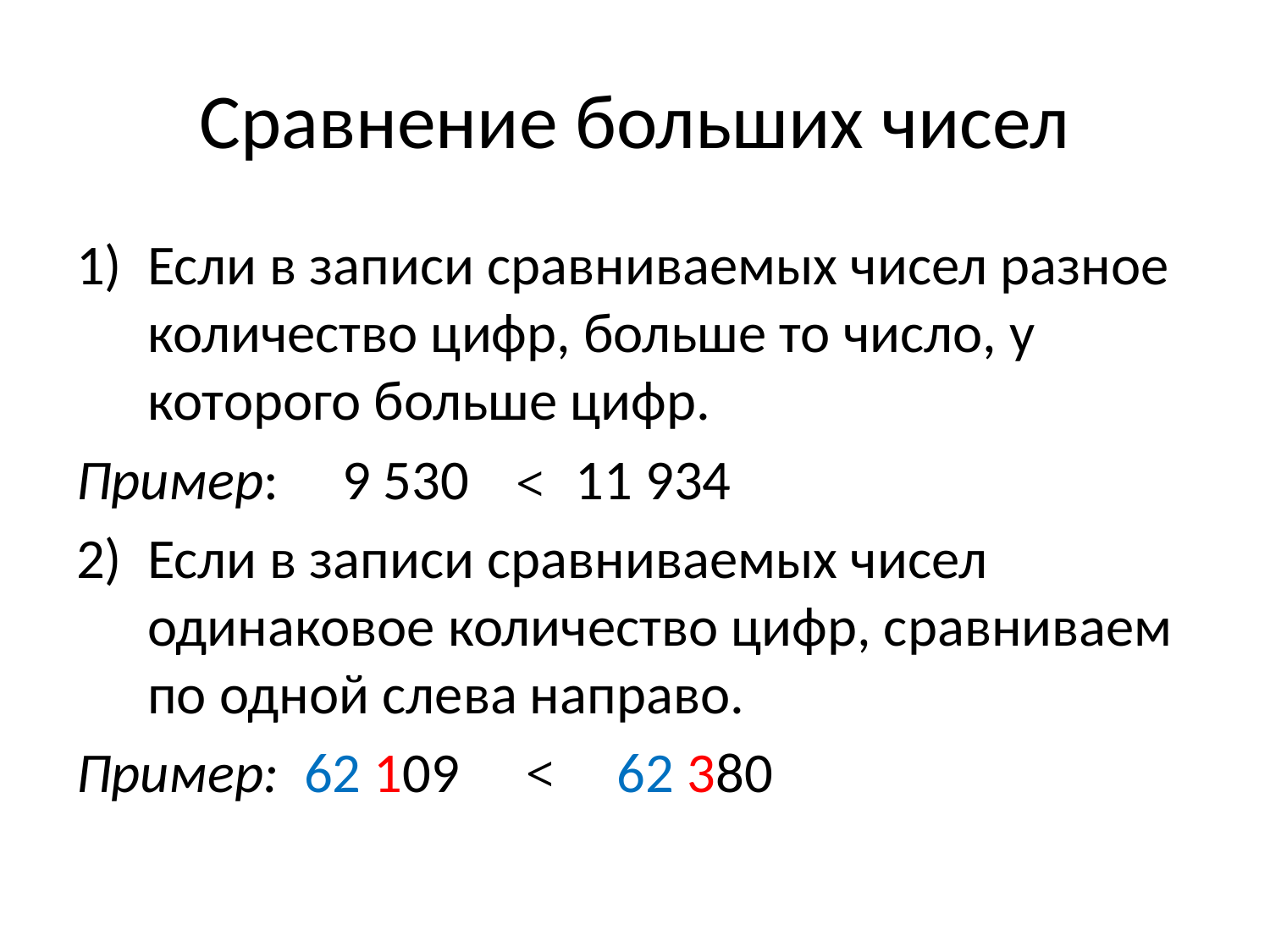

# Сравнение больших чисел
Если в записи сравниваемых чисел разное количество цифр, больше то число, у которого больше цифр.
Пример:     9 530   и   11 934
Если в записи сравниваемых чисел одинаковое количество цифр, сравниваем по одной слева направо.
Пример:  62 109     и     62 380

<
<